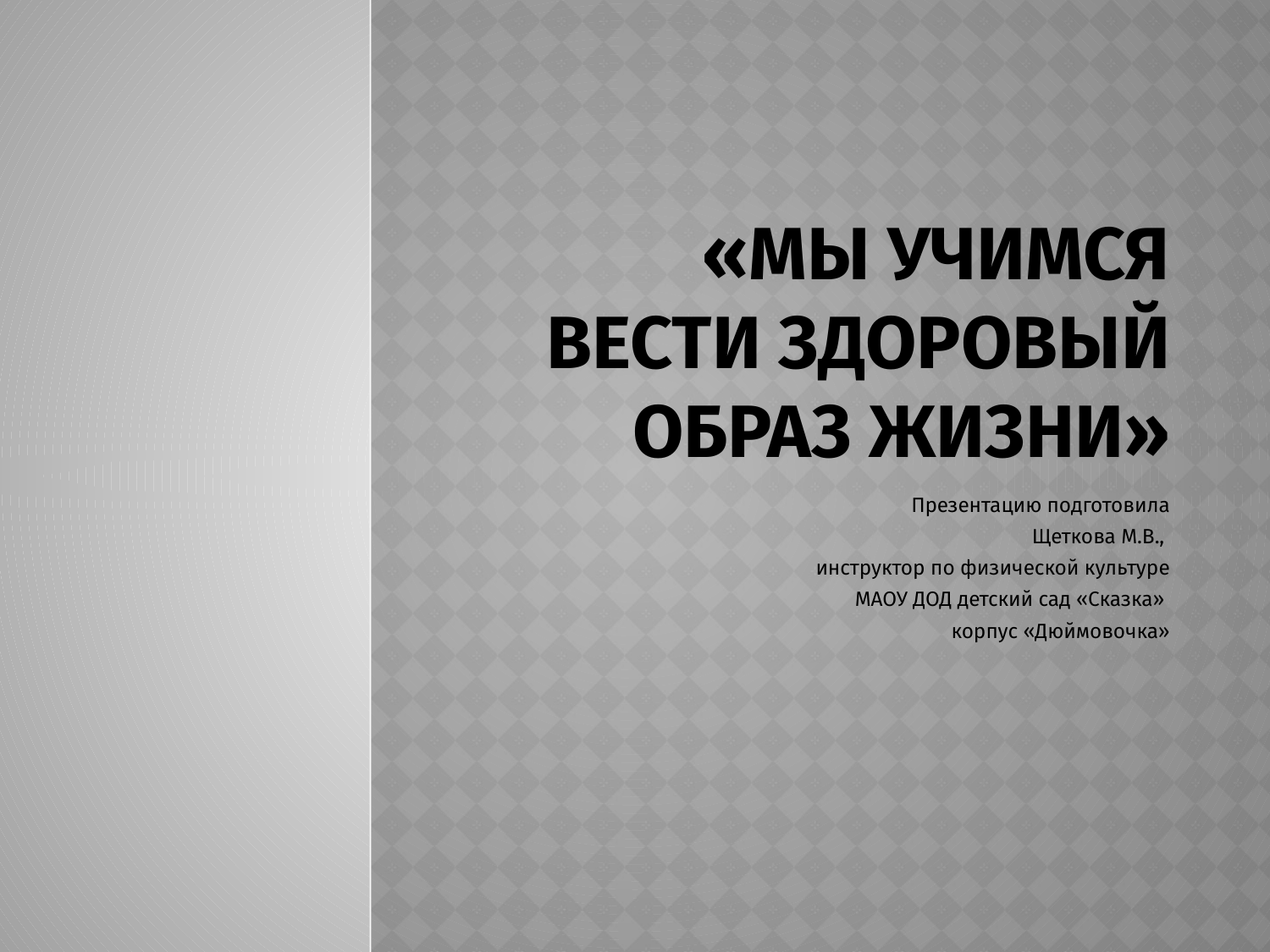

# «Мы учимся вести здоровый образ жизни»
Презентацию подготовила
Щеткова М.В.,
инструктор по физической культуре
 МАОУ ДОД детский сад «Сказка»
корпус «Дюймовочка»